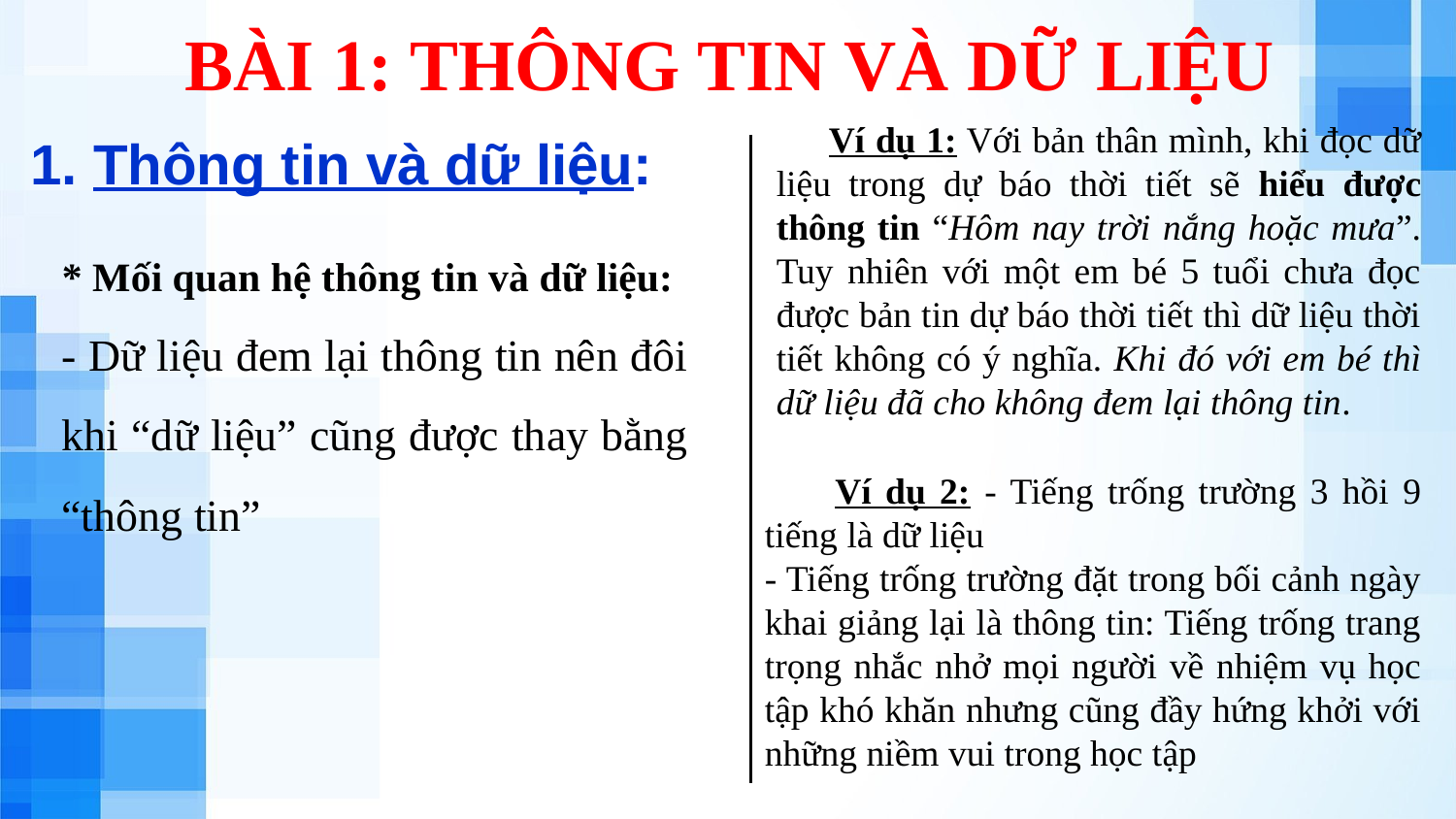

BÀI 1: THÔNG TIN VÀ DỮ LIỆU
     Ví dụ 1: Với bản thân mình, khi đọc dữ liệu trong dự báo thời tiết sẽ hiểu được thông tin “Hôm nay trời nắng hoặc mưa”. Tuy nhiên với một em bé 5 tuổi chưa đọc được bản tin dự báo thời tiết thì dữ liệu thời tiết không có ý nghĩa. Khi đó với em bé thì dữ liệu đã cho không đem lại thông tin.
1. Thông tin và dữ liệu:
* Mối quan hệ thông tin và dữ liệu:
- Dữ liệu đem lại thông tin nên đôi khi “dữ liệu” cũng được thay bằng “thông tin”
     Ví dụ 2: - Tiếng trống trường 3 hồi 9 tiếng là dữ liệu
- Tiếng trống trường đặt trong bối cảnh ngày khai giảng lại là thông tin: Tiếng trống trang trọng nhắc nhở mọi người về nhiệm vụ học tập khó khăn nhưng cũng đầy hứng khởi với những niềm vui trong học tập